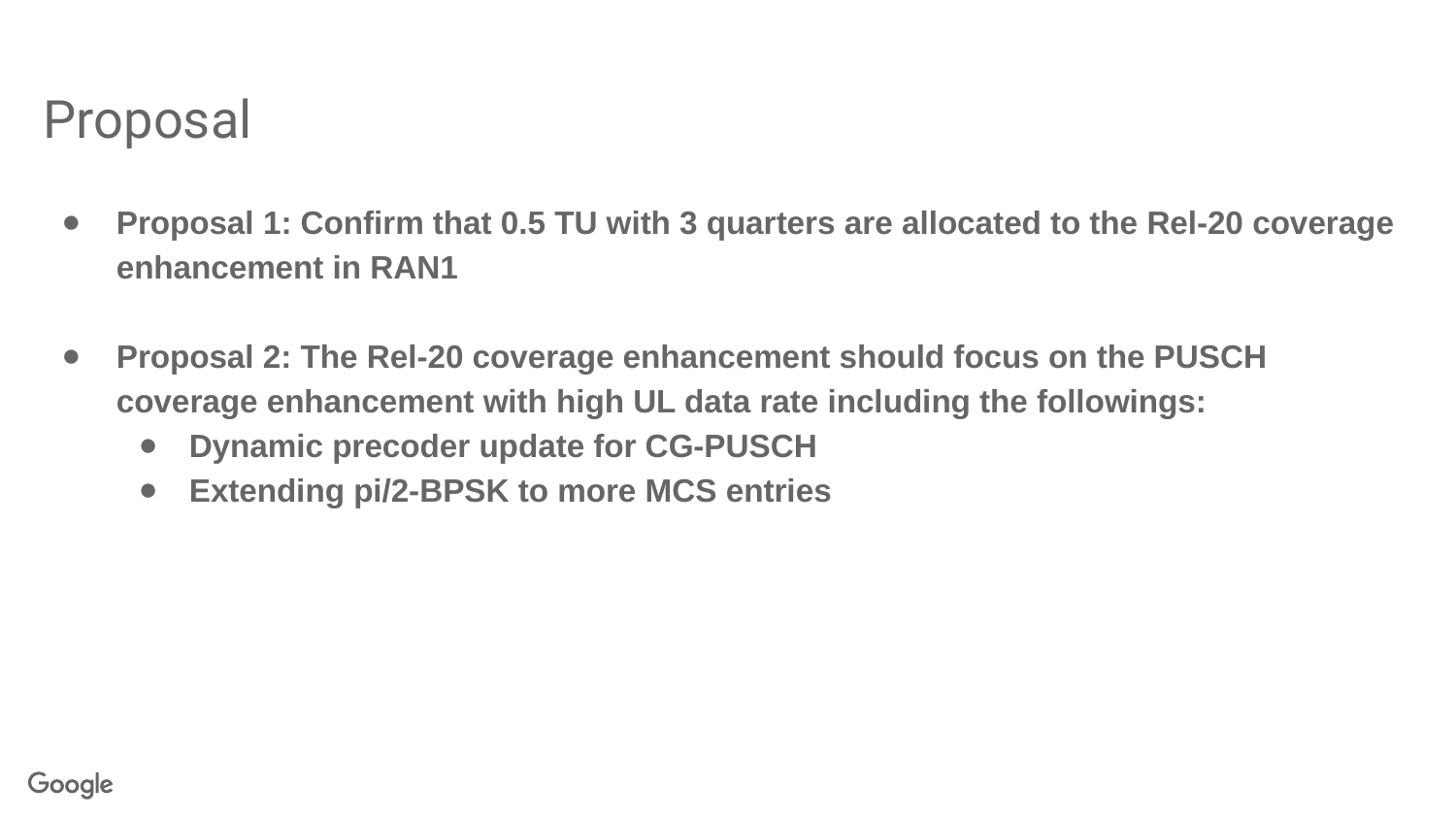

# Proposal
Proposal 1: Confirm that 0.5 TU with 3 quarters are allocated to the Rel-20 coverage enhancement in RAN1

Proposal 2: The Rel-20 coverage enhancement should focus on the PUSCH coverage enhancement with high UL data rate including the followings:
Dynamic precoder update for CG-PUSCH
Extending pi/2-BPSK to more MCS entries